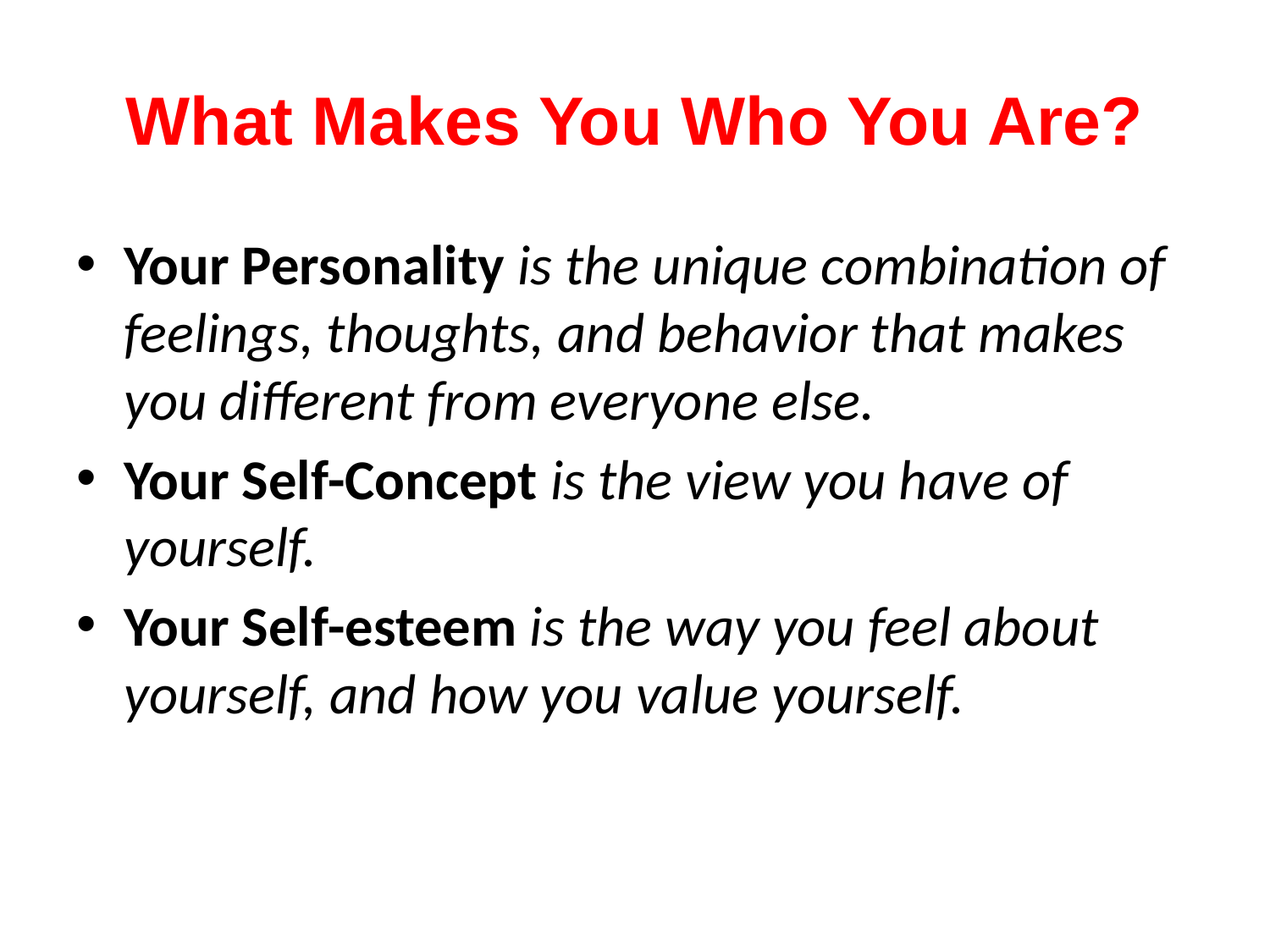

# What Makes You Who You Are?
Your Personality is the unique combination of feelings, thoughts, and behavior that makes you different from everyone else.
Your Self-Concept is the view you have of yourself.
Your Self-esteem is the way you feel about yourself, and how you value yourself.